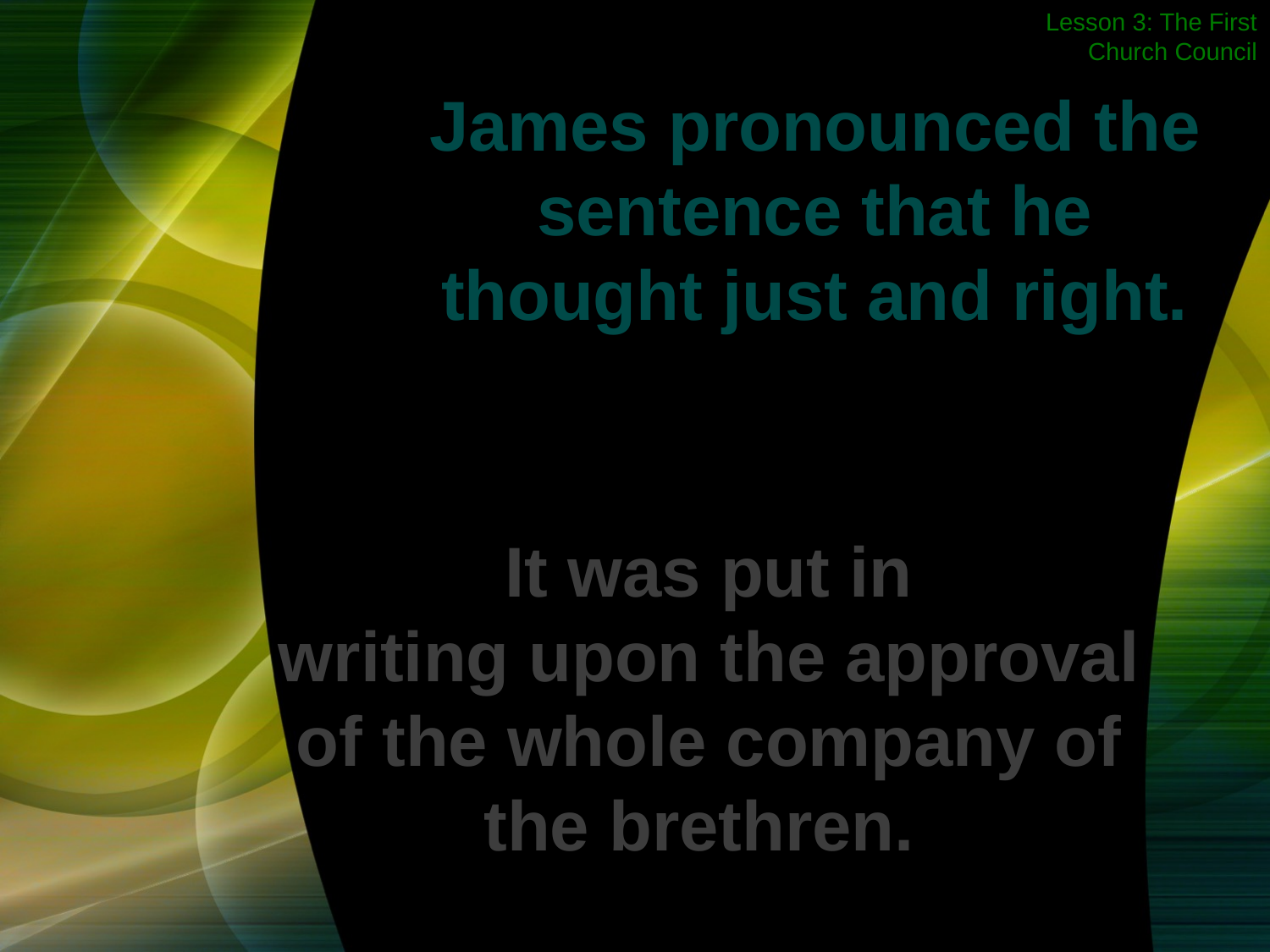

Lesson 3: The First Church Council
James pronounced the sentence that he thought just and right.
It was put in
writing upon the approval of the whole company of the brethren.